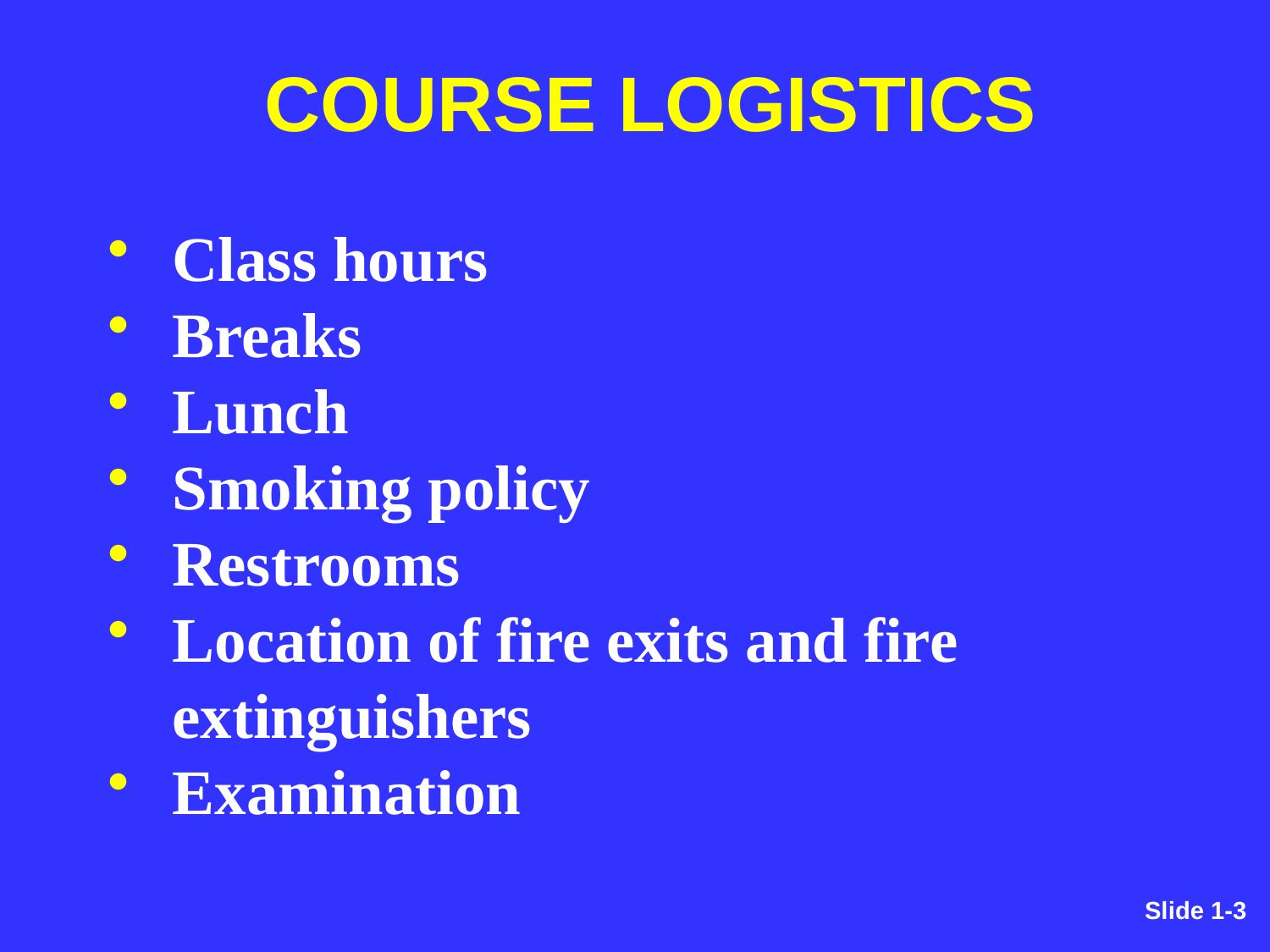

COURSE LOGISTICS
Class hours
Breaks
Lunch
Smoking policy
Restrooms
Location of fire exits and fire extinguishers
Examination

Slide 1-3